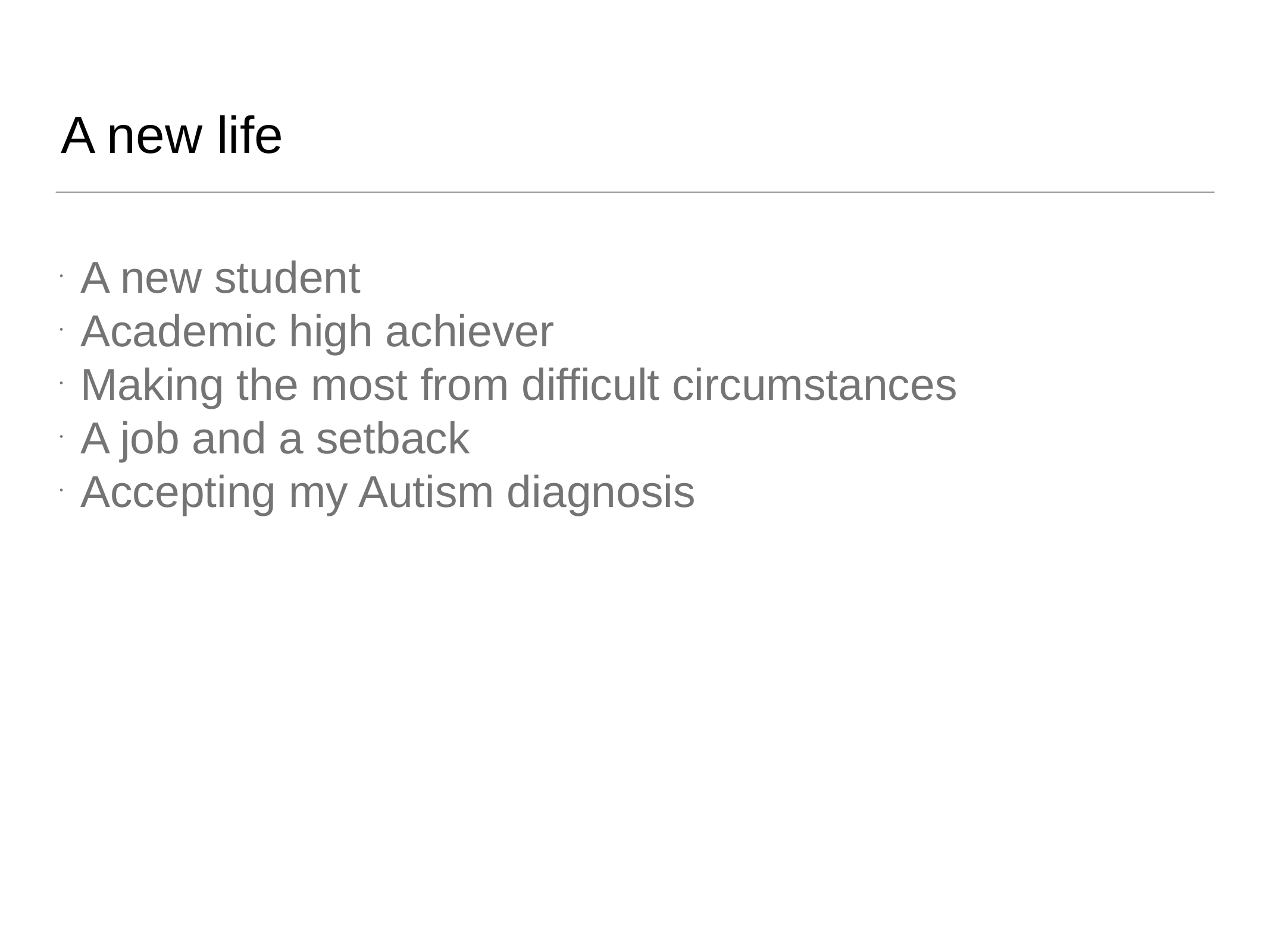

A new life

A new student
Academic high achiever
Making the most from difficult circumstances
A job and a setback
Accepting my Autism diagnosis